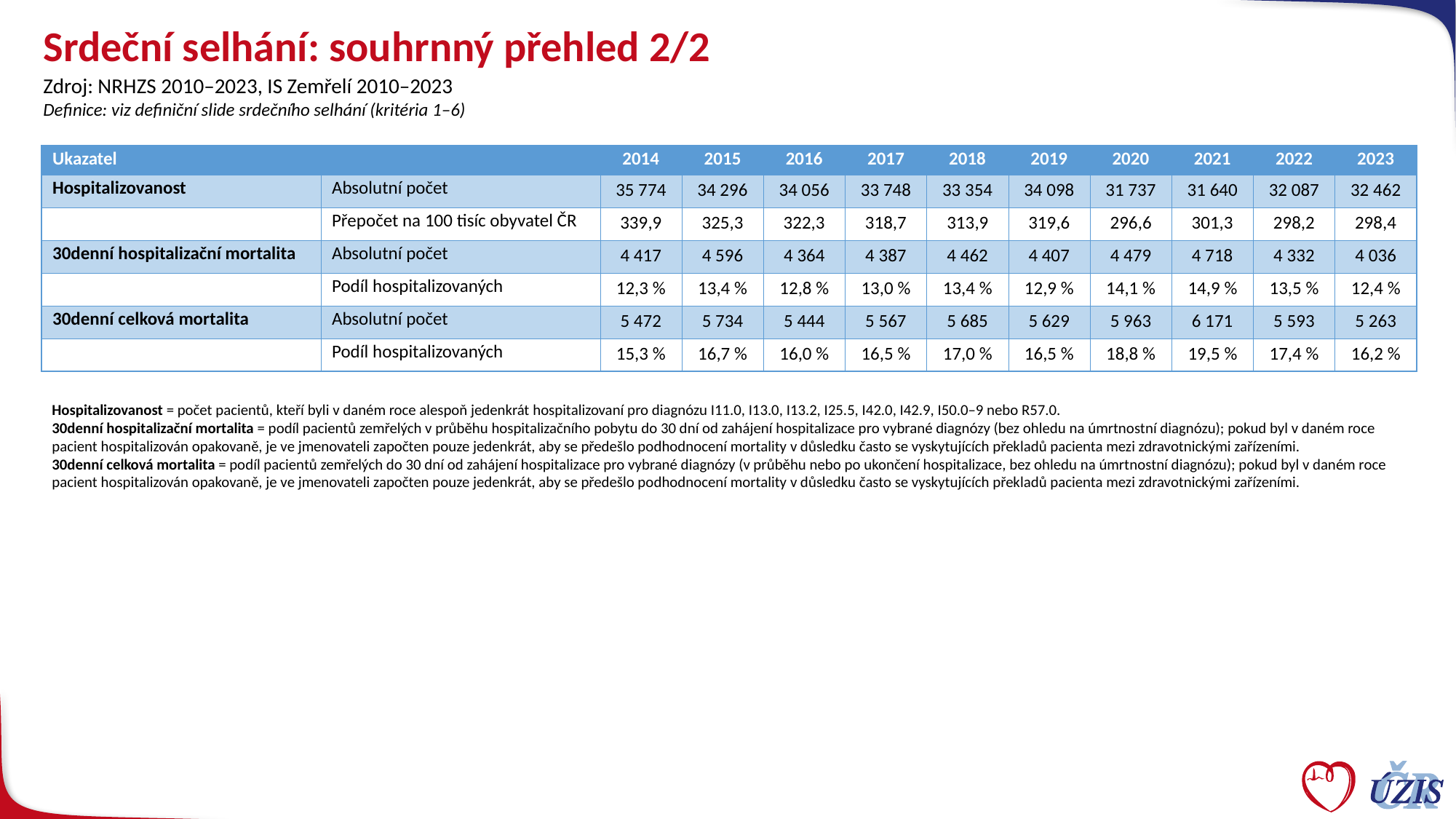

# Srdeční selhání: souhrnný přehled 2/2
Zdroj: NRHZS 2010–2023, IS Zemřelí 2010–2023
Definice: viz definiční slide srdečního selhání (kritéria 1–6)
| Ukazatel |  | 2014 | 2015 | 2016 | 2017 | 2018 | 2019 | 2020 | 2021 | 2022 | 2023 |
| --- | --- | --- | --- | --- | --- | --- | --- | --- | --- | --- | --- |
| Hospitalizovanost | Absolutní počet | 35 774 | 34 296 | 34 056 | 33 748 | 33 354 | 34 098 | 31 737 | 31 640 | 32 087 | 32 462 |
|  | Přepočet na 100 tisíc obyvatel ČR | 339,9 | 325,3 | 322,3 | 318,7 | 313,9 | 319,6 | 296,6 | 301,3 | 298,2 | 298,4 |
| 30denní hospitalizační mortalita | Absolutní počet | 4 417 | 4 596 | 4 364 | 4 387 | 4 462 | 4 407 | 4 479 | 4 718 | 4 332 | 4 036 |
|  | Podíl hospitalizovaných | 12,3 % | 13,4 % | 12,8 % | 13,0 % | 13,4 % | 12,9 % | 14,1 % | 14,9 % | 13,5 % | 12,4 % |
| 30denní celková mortalita | Absolutní počet | 5 472 | 5 734 | 5 444 | 5 567 | 5 685 | 5 629 | 5 963 | 6 171 | 5 593 | 5 263 |
|  | Podíl hospitalizovaných | 15,3 % | 16,7 % | 16,0 % | 16,5 % | 17,0 % | 16,5 % | 18,8 % | 19,5 % | 17,4 % | 16,2 % |
Hospitalizovanost = počet pacientů, kteří byli v daném roce alespoň jedenkrát hospitalizovaní pro diagnózu I11.0, I13.0, I13.2, I25.5, I42.0, I42.9, I50.0–9 nebo R57.0.
30denní hospitalizační mortalita = podíl pacientů zemřelých v průběhu hospitalizačního pobytu do 30 dní od zahájení hospitalizace pro vybrané diagnózy (bez ohledu na úmrtnostní diagnózu); pokud byl v daném roce pacient hospitalizován opakovaně, je ve jmenovateli započten pouze jedenkrát, aby se předešlo podhodnocení mortality v důsledku často se vyskytujících překladů pacienta mezi zdravotnickými zařízeními.
30denní celková mortalita = podíl pacientů zemřelých do 30 dní od zahájení hospitalizace pro vybrané diagnózy (v průběhu nebo po ukončení hospitalizace, bez ohledu na úmrtnostní diagnózu); pokud byl v daném roce pacient hospitalizován opakovaně, je ve jmenovateli započten pouze jedenkrát, aby se předešlo podhodnocení mortality v důsledku často se vyskytujících překladů pacienta mezi zdravotnickými zařízeními.